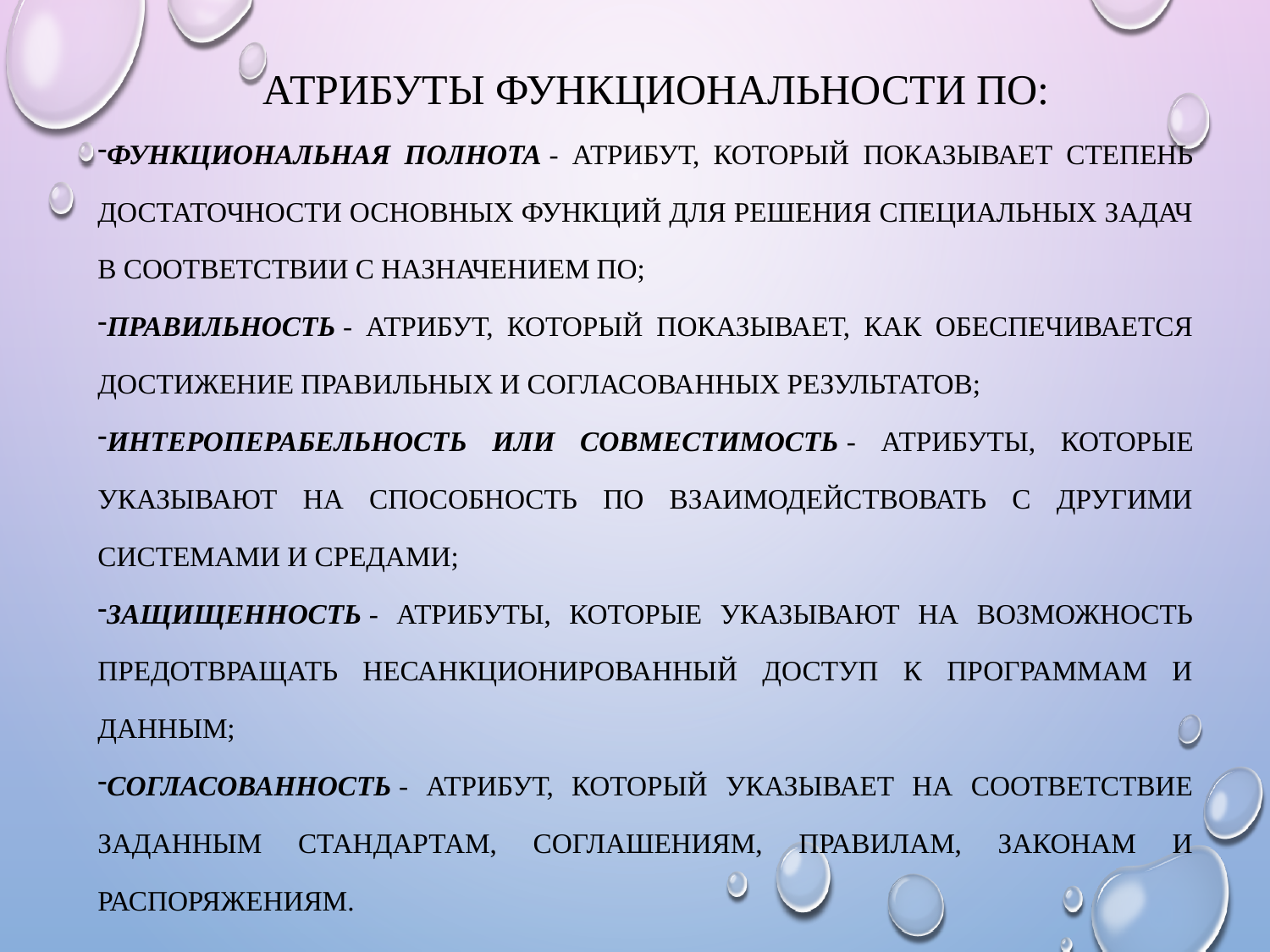

# Атрибуты функциональности ПО:
функциональная полнота - атрибут, который показывает степень достаточности основных функций для решения специальных задач в соответствии с назначением ПО;
правильность - атрибут, который показывает, как обеспечивается достижение правильных и согласованных результатов;
интероперабельность или совместимость - атрибуты, которые указывают на способность ПО взаимодействовать с другими системами и средами;
защищенность - атрибуты, которые указывают на возможность предотвращать несанкционированный доступ к программам и данным;
согласованность - атрибут, который указывает на соответствие заданным стандартам, соглашениям, правилам, законам и распоряжениям.